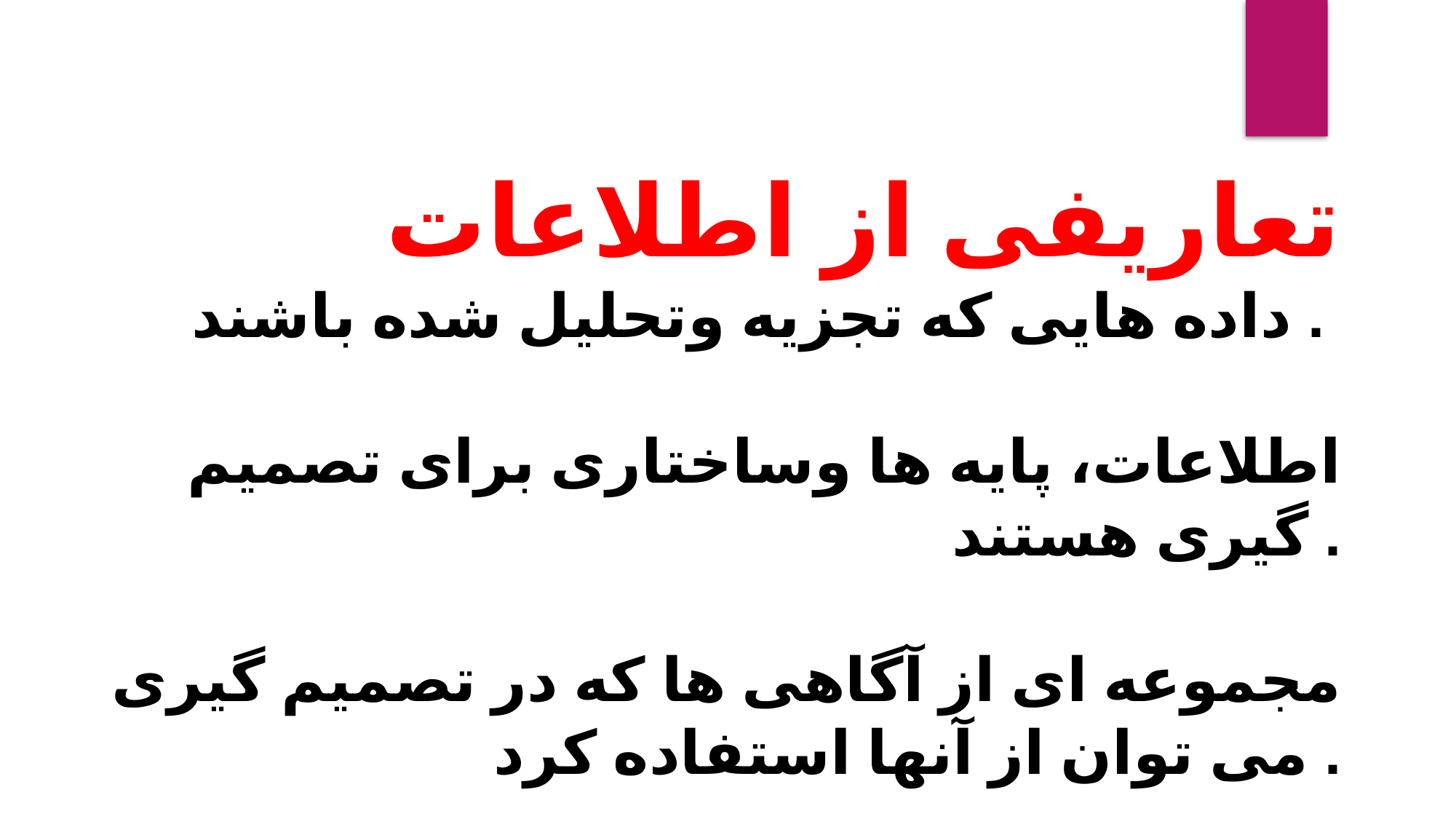

تعاریفی از اطلاعات
داده هایی که تجزیه وتحلیل شده باشند .

اطلاعات، پایه ها وساختاری برای تصمیم گیری هستند .

مجموعه ای از آگاهی ها که در تصمیم گیری می توان از آنها استفاده کرد .